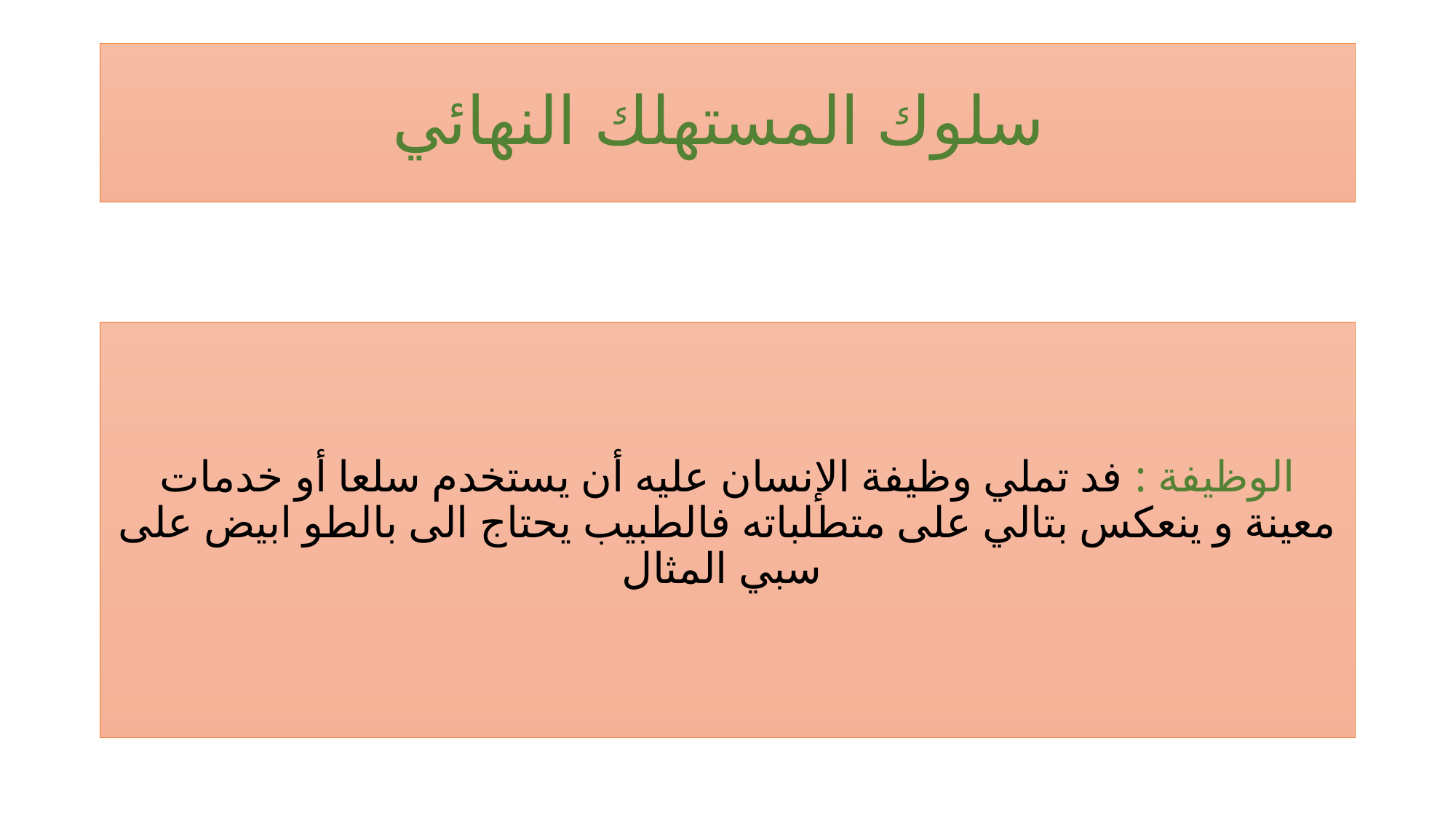

# سلوك المستهلك النهائي

الوظيفة : فد تملي وظيفة الإنسان عليه أن يستخدم سلعا أو خدمات معينة و ينعكس بتالي على متطلباته فالطبيب يحتاج الى بالطو ابيض على سبي المثال